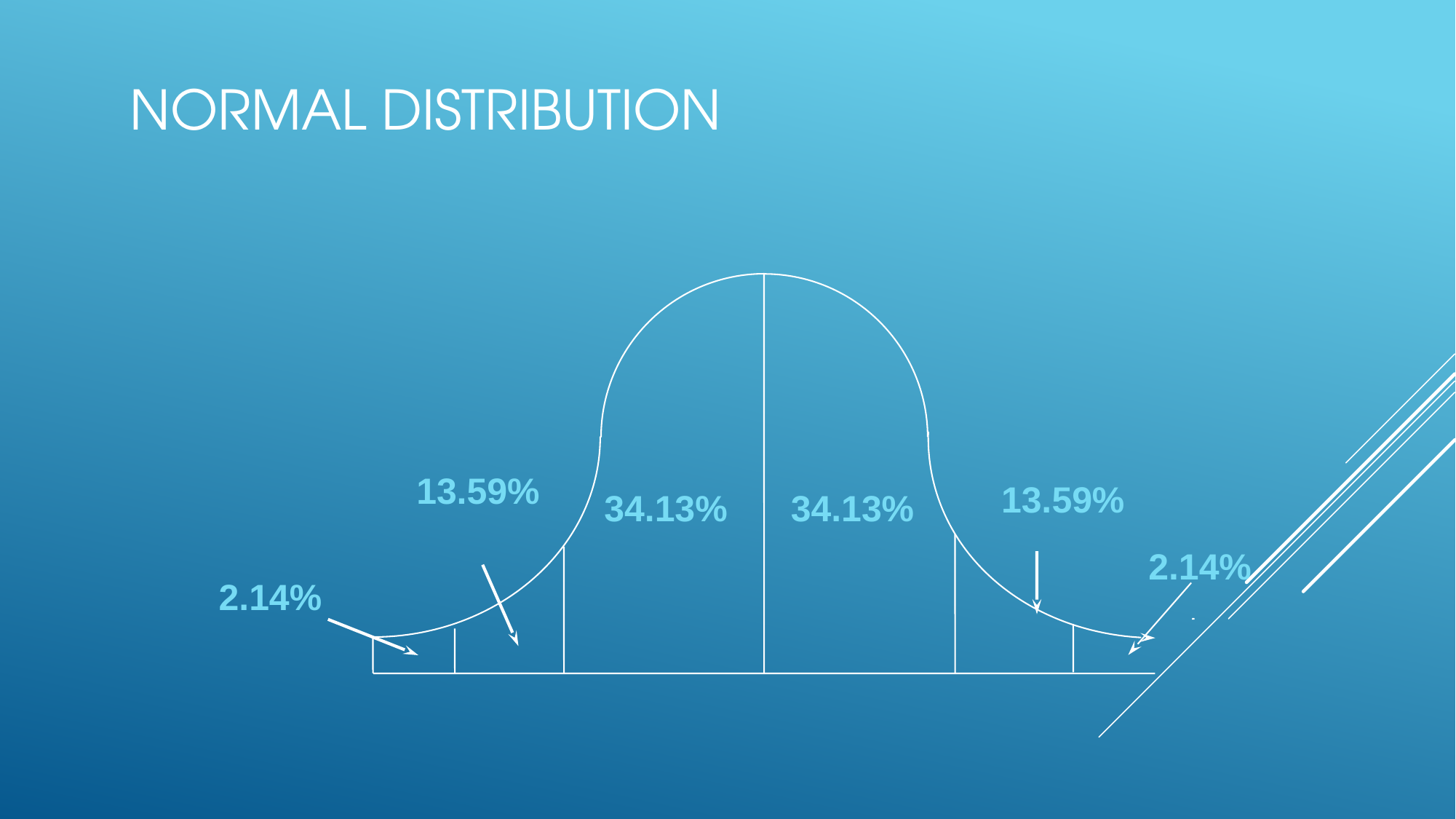

# Normal Distribution

13.59%
13.59%
34.13%
34.13%

2.14%

2.14%